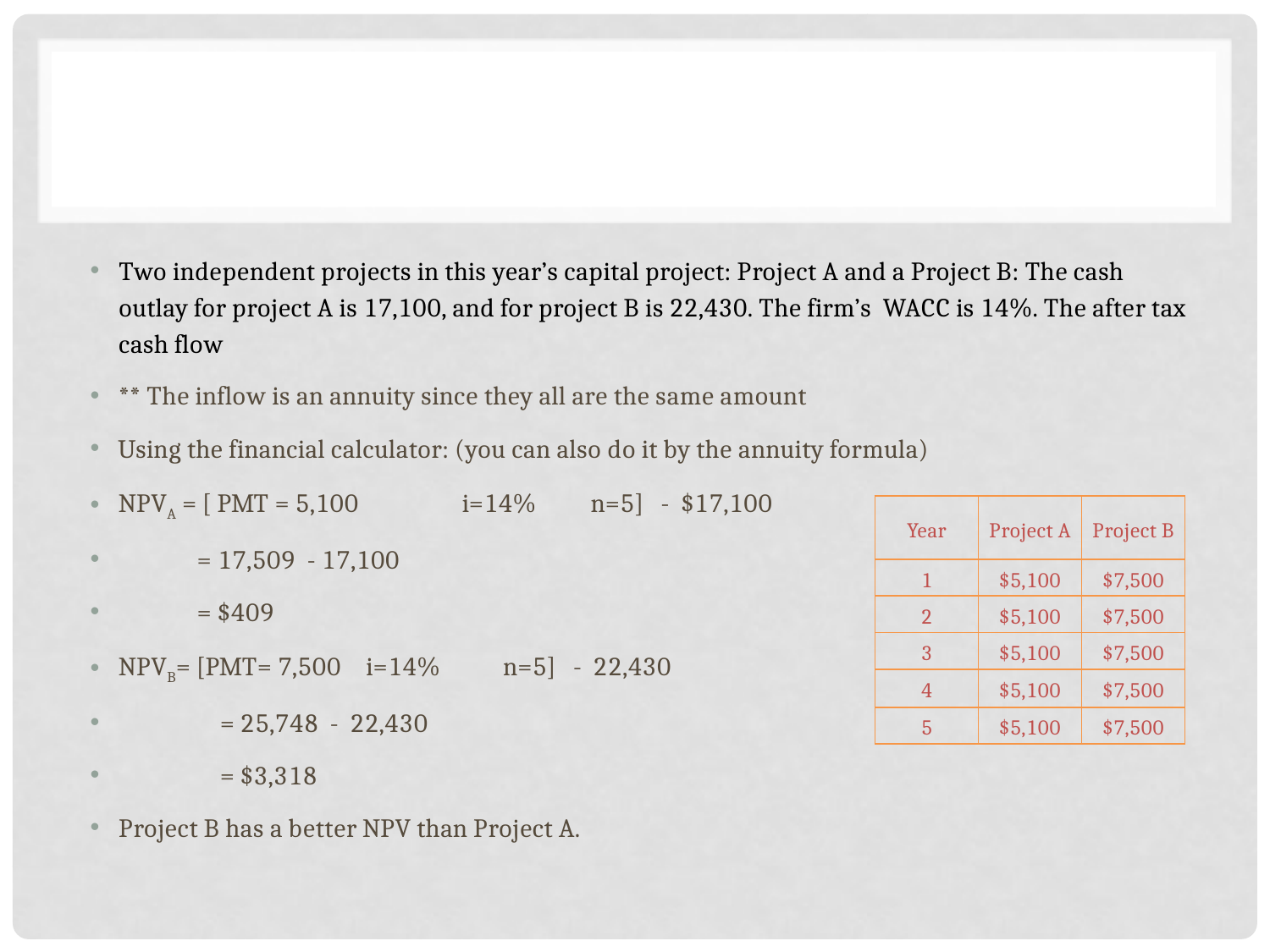

#
Two independent projects in this year’s capital project: Project A and a Project B: The cash outlay for project A is 17,100, and for project B is 22,430. The firm’s  WACC is 14%. The after tax cash flow
** The inflow is an annuity since they all are the same amount
Using the financial calculator: (you can also do it by the annuity formula)
NPVA = [ PMT = 5,100	     i=14%	n=5]   -  $17,100
		= 17,509  - 17,100
		= $409
NPVB= [PMT= 7,500	  i=14%           n=5]   -  22,430
	    = 25,748  -  22,430
	    = $3,318
Project B has a better NPV than Project A.

| Year | Project A | Project B |
| --- | --- | --- |
| 1 | $5,100 | $7,500 |
| 2 | $5,100 | $7,500 |
| 3 | $5,100 | $7,500 |
| 4 | $5,100 | $7,500 |
| 5 | $5,100 | $7,500 |